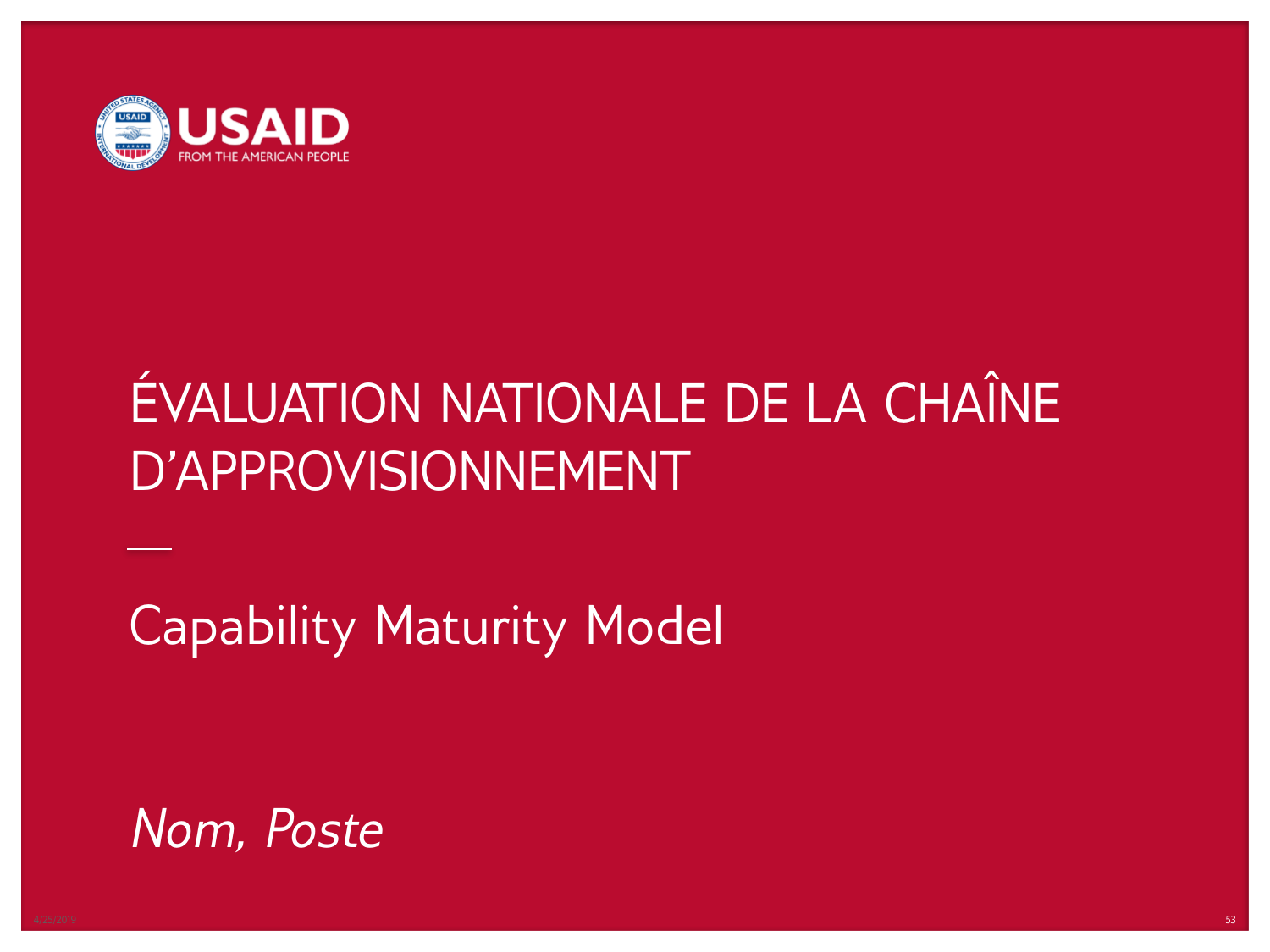

# Capability Maturity Model Nom, Poste
4/25/2019
53